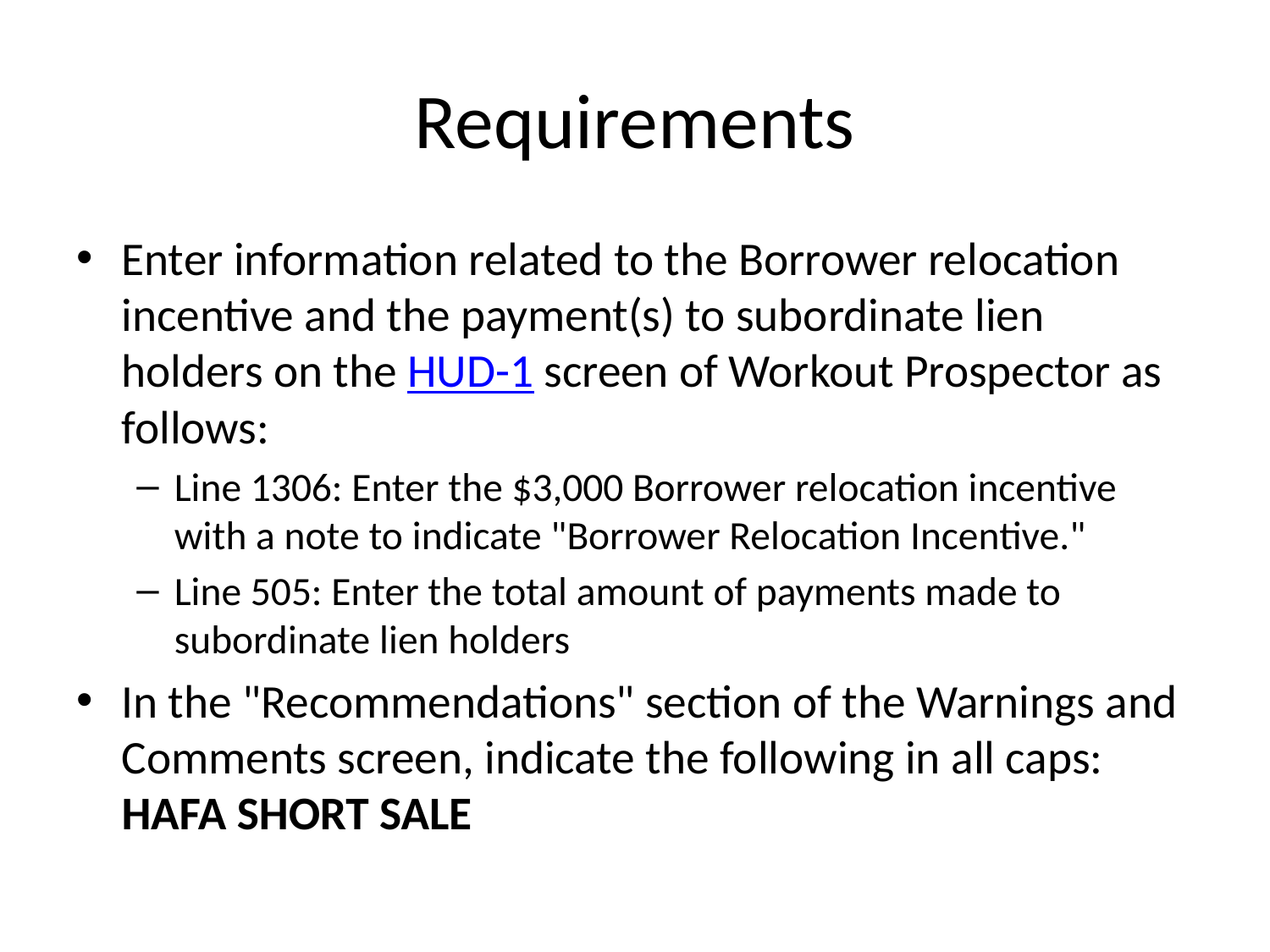

# Requirements
Enter information related to the Borrower relocation incentive and the payment(s) to subordinate lien holders on the HUD-1 screen of Workout Prospector as follows:
Line 1306: Enter the $3,000 Borrower relocation incentive with a note to indicate "Borrower Relocation Incentive."
Line 505: Enter the total amount of payments made to subordinate lien holders
In the "Recommendations" section of the Warnings and Comments screen, indicate the following in all caps: HAFA SHORT SALE